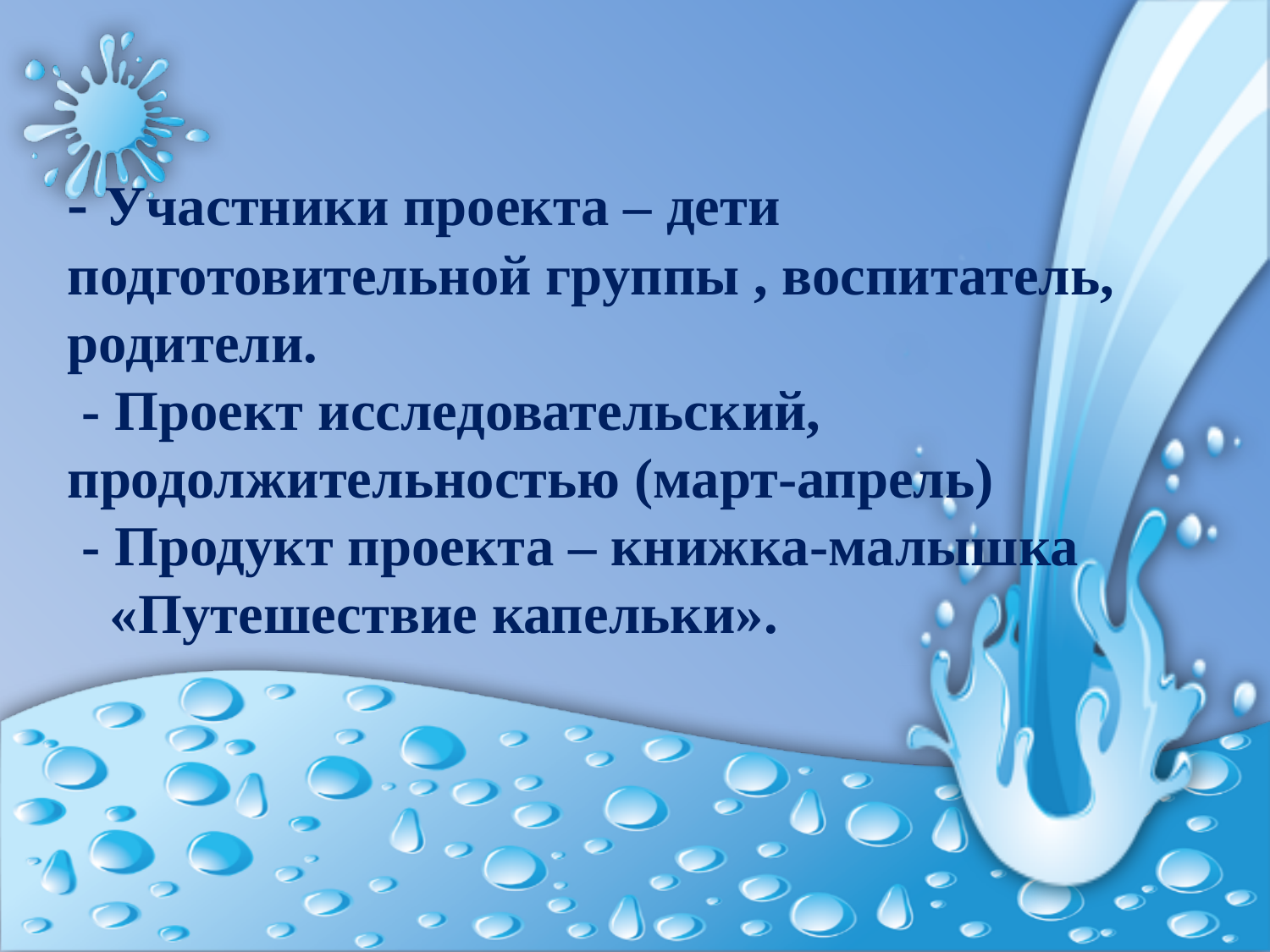

- Участники проекта – дети подготовительной группы , воспитатель, родители.
 - Проект исследовательский,   продолжительностью (март-апрель)
 - Продукт проекта – книжка-малышка
   «Путешествие капельки».
#